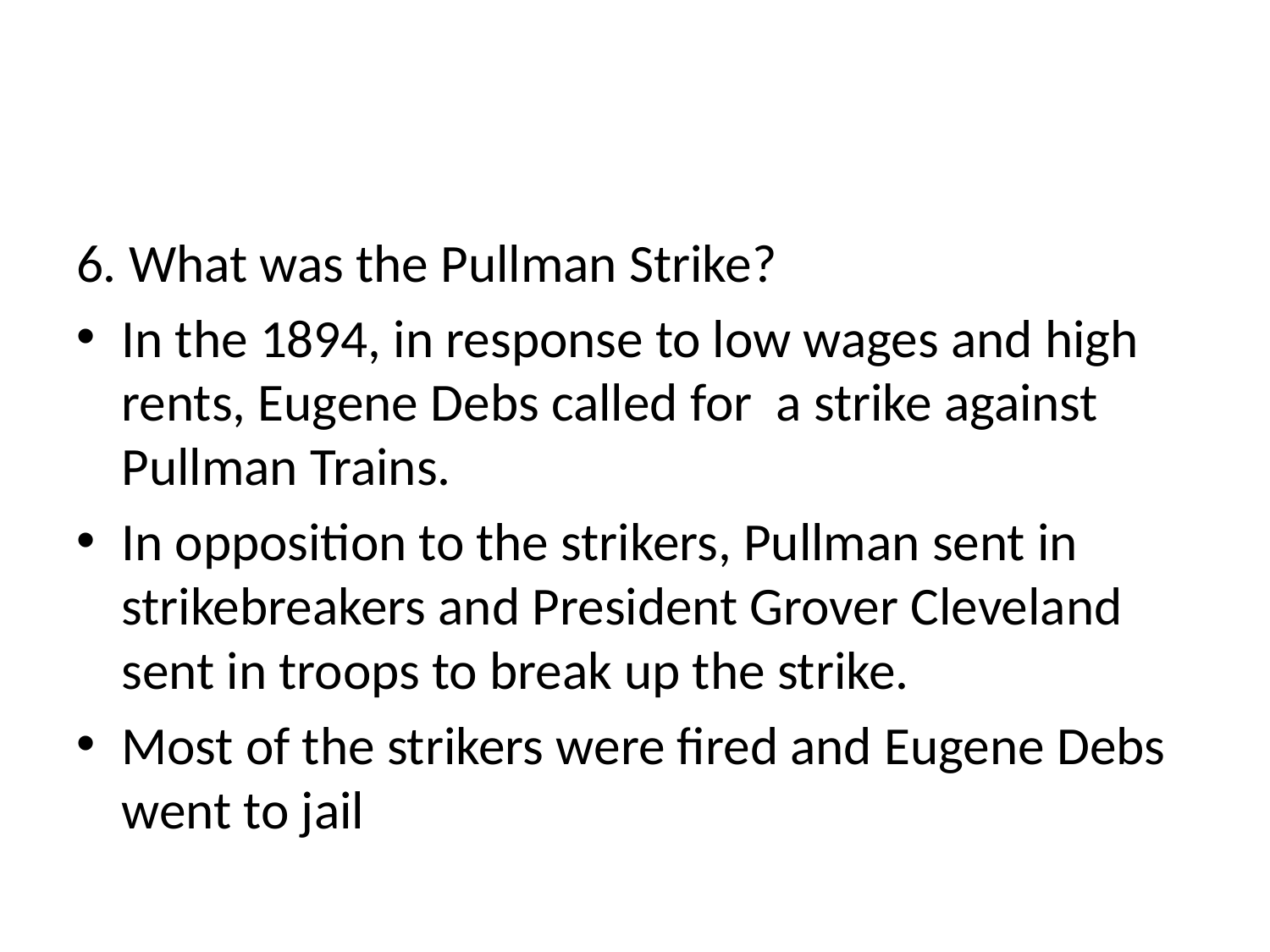

#
6. What was the Pullman Strike?
In the 1894, in response to low wages and high rents, Eugene Debs called for  a strike against Pullman Trains.
In opposition to the strikers, Pullman sent in strikebreakers and President Grover Cleveland sent in troops to break up the strike.
Most of the strikers were fired and Eugene Debs went to jail